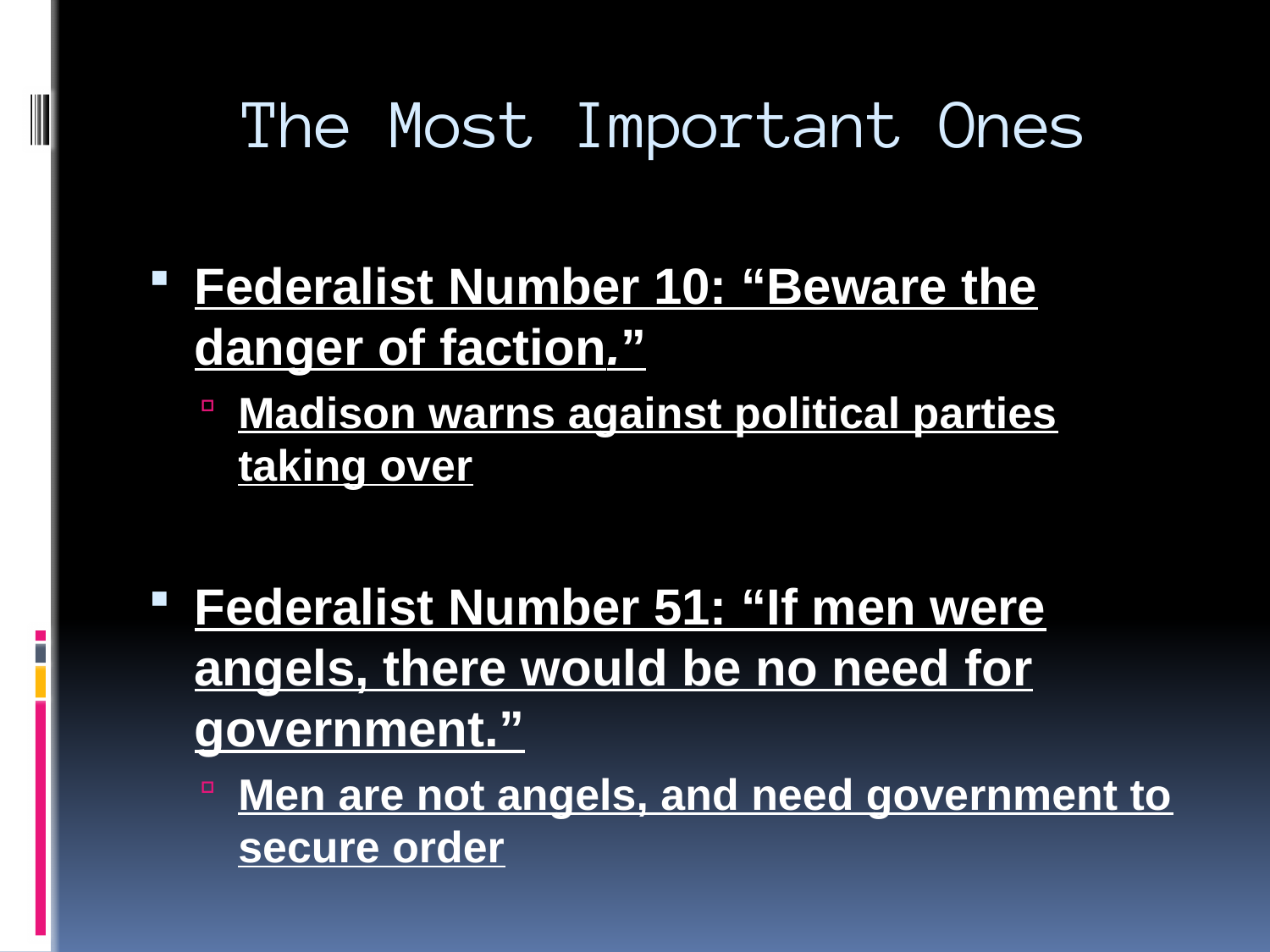

# The Most Important Ones
Federalist Number 10: “Beware the danger of faction.”
Madison warns against political parties taking over

Federalist Number 51: “If men were angels, there would be no need for government.”
Men are not angels, and need government to secure order